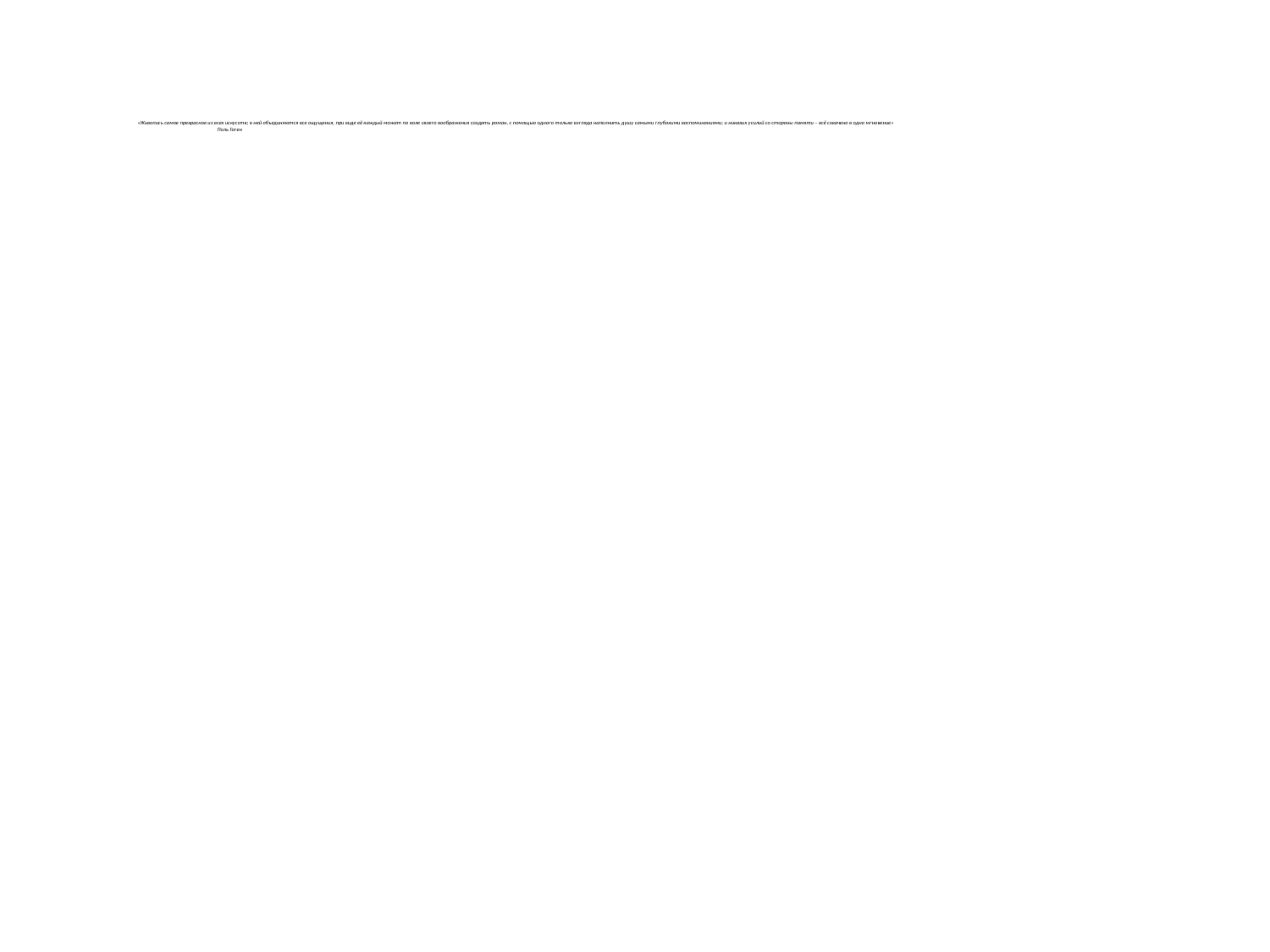

# «Живопись самое прекрасное из всех искусств; в ней объединяются все ощущения, при виде её каждый может по воле своего воображения создать роман, с помощью одного только взгляда наполнить душу самыми глубокими воспоминаниями; и никаких усилий со стороны памяти – всё схвачено в одно мгновение» Поль Гоген